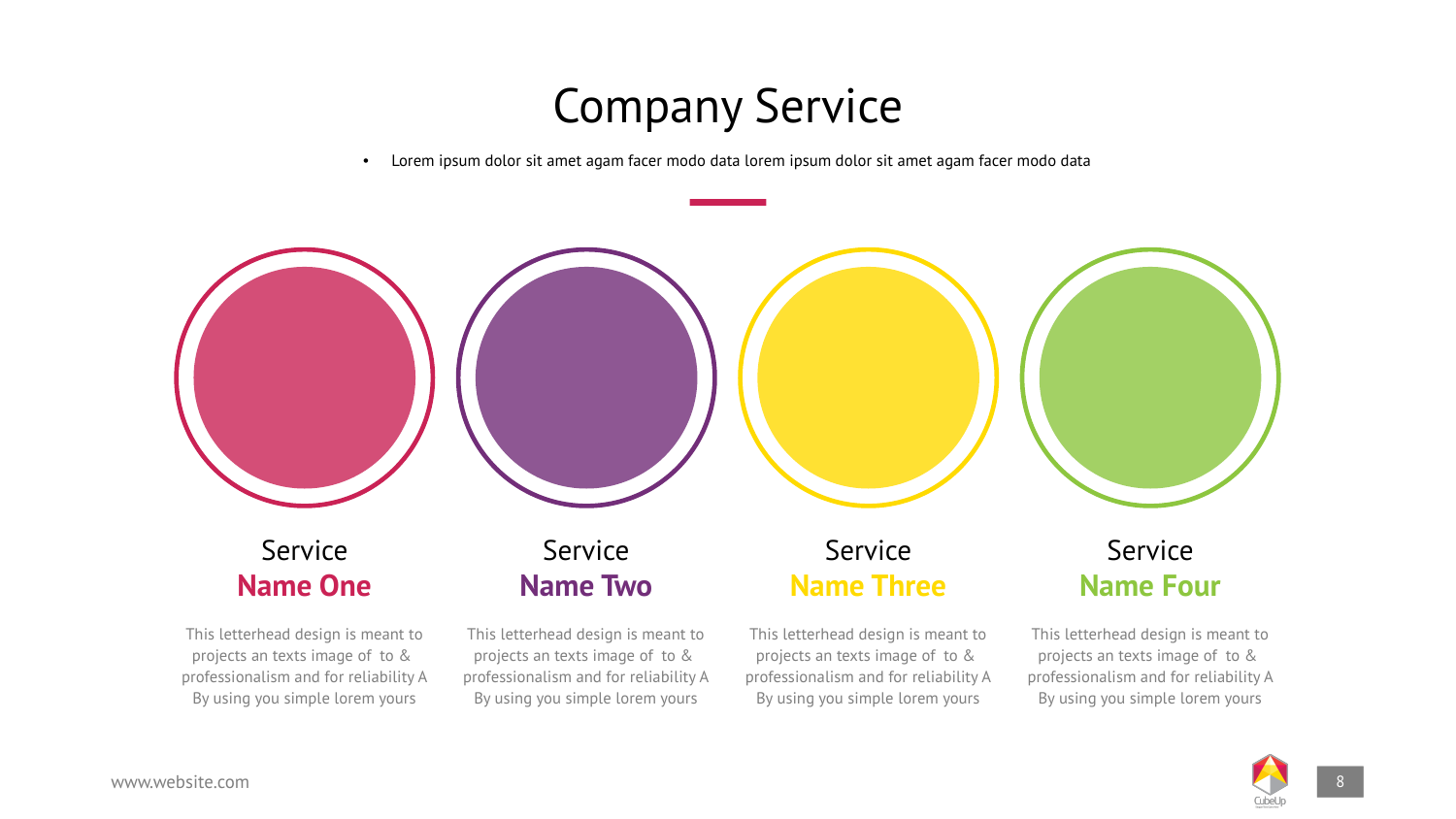

# Company Service
Lorem ipsum dolor sit amet agam facer modo data lorem ipsum dolor sit amet agam facer modo data

Service
Name One
Service
Name Two
Service
Name Three
Service
Name Four
This letterhead design is meant to projects an texts image of  to &  professionalism and for reliability A By using you simple lorem yours
This letterhead design is meant to projects an texts image of  to &  professionalism and for reliability A By using you simple lorem yours
This letterhead design is meant to projects an texts image of  to &  professionalism and for reliability A By using you simple lorem yours
This letterhead design is meant to projects an texts image of  to &  professionalism and for reliability A By using you simple lorem yours
www.website.com
8